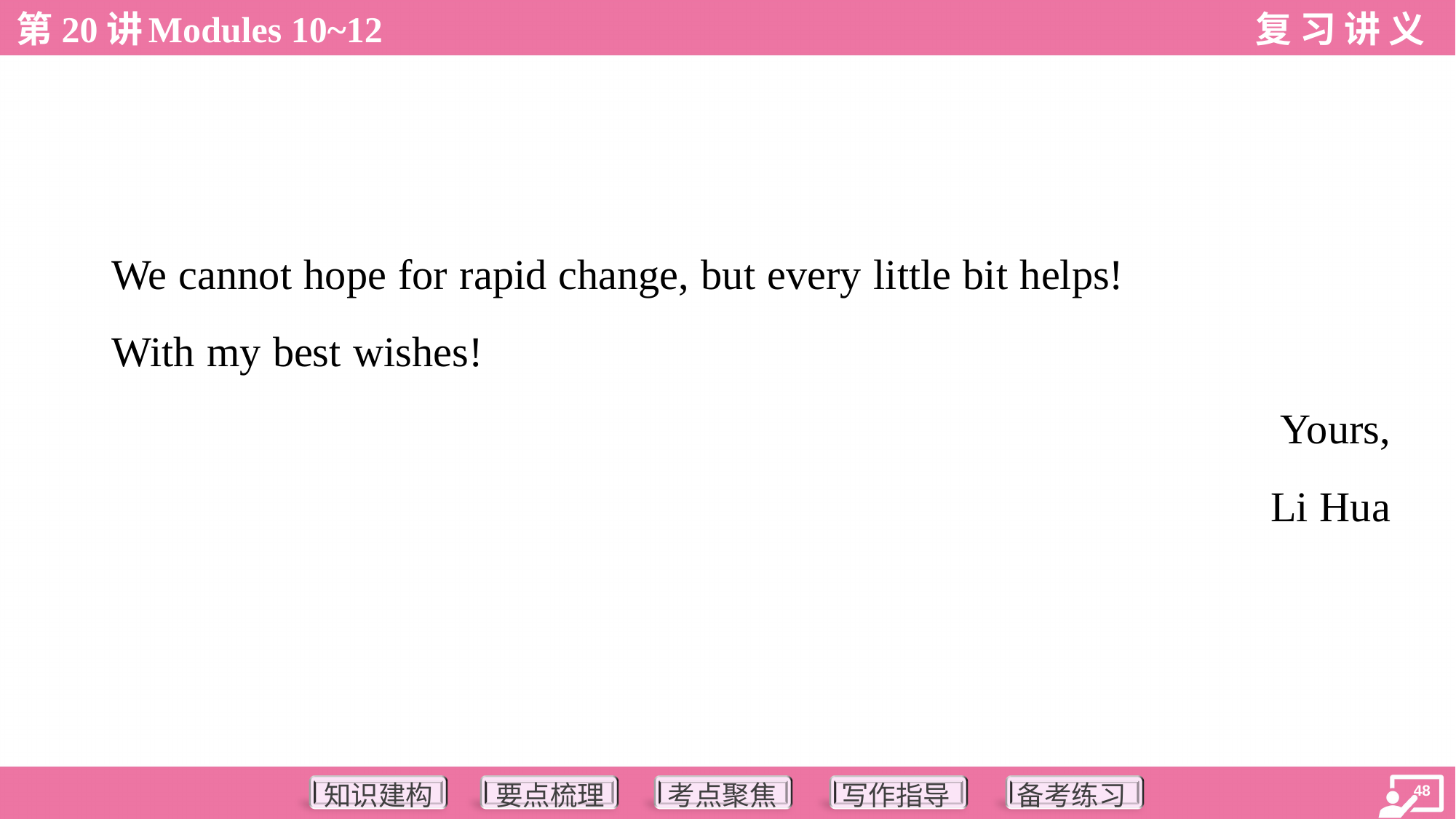

We cannot hope for rapid change, but every little bit helps!
    With my best wishes!
    Yours,
    Li Hua